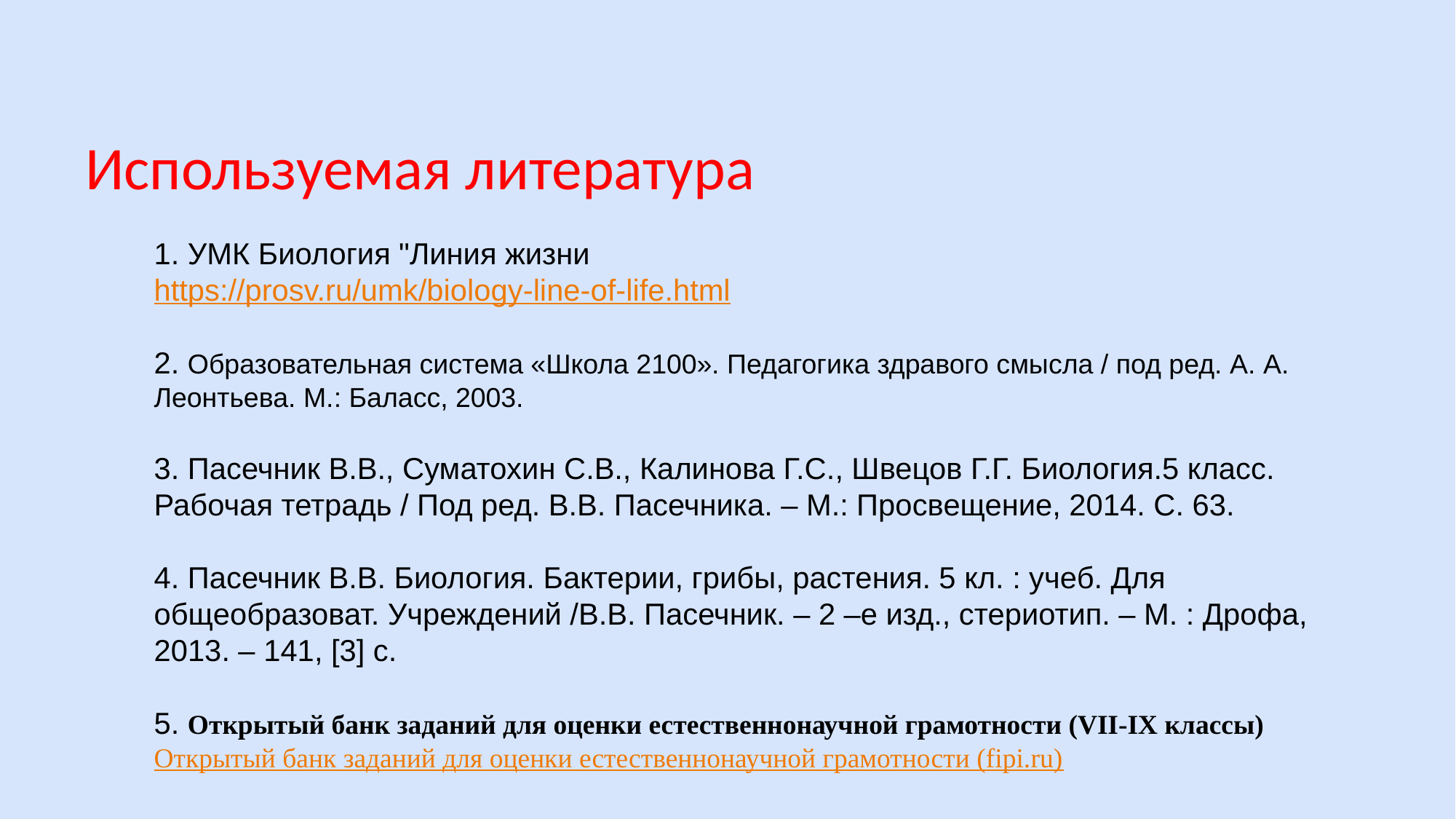

Используемая литература
1. УМК Биология "Линия жизни
https://prosv.ru/umk/biology-line-of-life.html

2. Образовательная система «Школа 2100». Педагогика здравого смысла / под ред. А. А. Леонтьева. М.: Баласс, 2003.

3. Пасечник В.В., Суматохин С.В., Калинова Г.С., Швецов Г.Г. Биология.5 класс. Рабочая тетрадь / Под ред. В.В. Пасечника. – М.: Просвещение, 2014. С. 63.

4. Пасечник В.В. Биология. Бактерии, грибы, растения. 5 кл. : учеб. Для общеобразоват. Учреждений /В.В. Пасечник. – 2 –е изд., стериотип. – М. : Дрофа, 2013. – 141, [3] c.

5. Открытый банк заданий для оценки естественнонаучной грамотности (VII-IX классы) Открытый банк заданий для оценки естественнонаучной грамотности (fipi.ru)

.